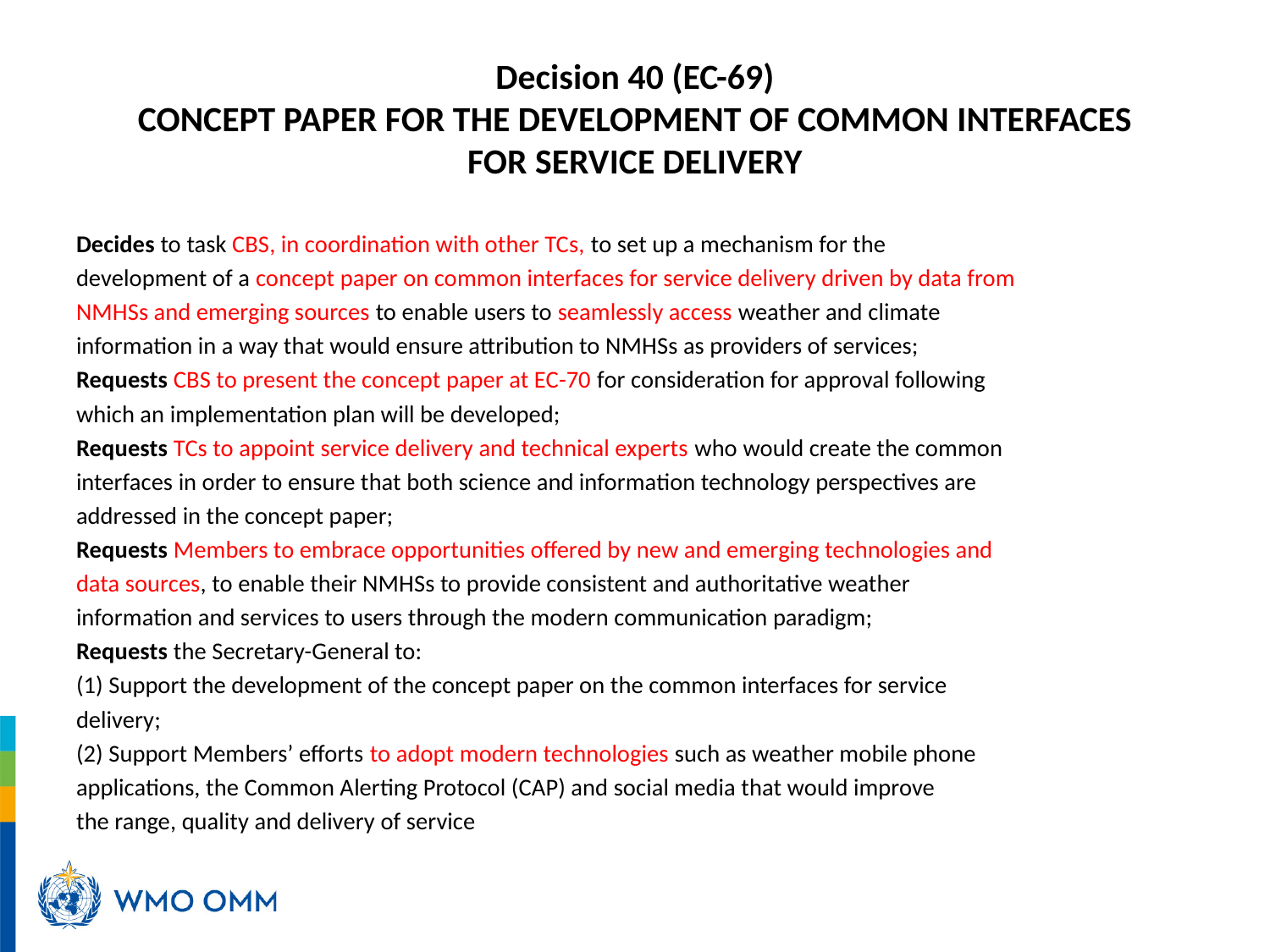

# Decision 40 (EC-69) CONCEPT PAPER FOR THE DEVELOPMENT OF COMMON INTERFACES FOR SERVICE DELIVERY
Decides to task CBS, in coordination with other TCs, to set up a mechanism for the
development of a concept paper on common interfaces for service delivery driven by data from
NMHSs and emerging sources to enable users to seamlessly access weather and climate
information in a way that would ensure attribution to NMHSs as providers of services;
Requests CBS to present the concept paper at EC-70 for consideration for approval following
which an implementation plan will be developed;
Requests TCs to appoint service delivery and technical experts who would create the common
interfaces in order to ensure that both science and information technology perspectives are
addressed in the concept paper;
Requests Members to embrace opportunities offered by new and emerging technologies and
data sources, to enable their NMHSs to provide consistent and authoritative weather
information and services to users through the modern communication paradigm;
Requests the Secretary-General to:
(1) Support the development of the concept paper on the common interfaces for service
delivery;
(2) Support Members’ efforts to adopt modern technologies such as weather mobile phone
applications, the Common Alerting Protocol (CAP) and social media that would improve
the range, quality and delivery of service